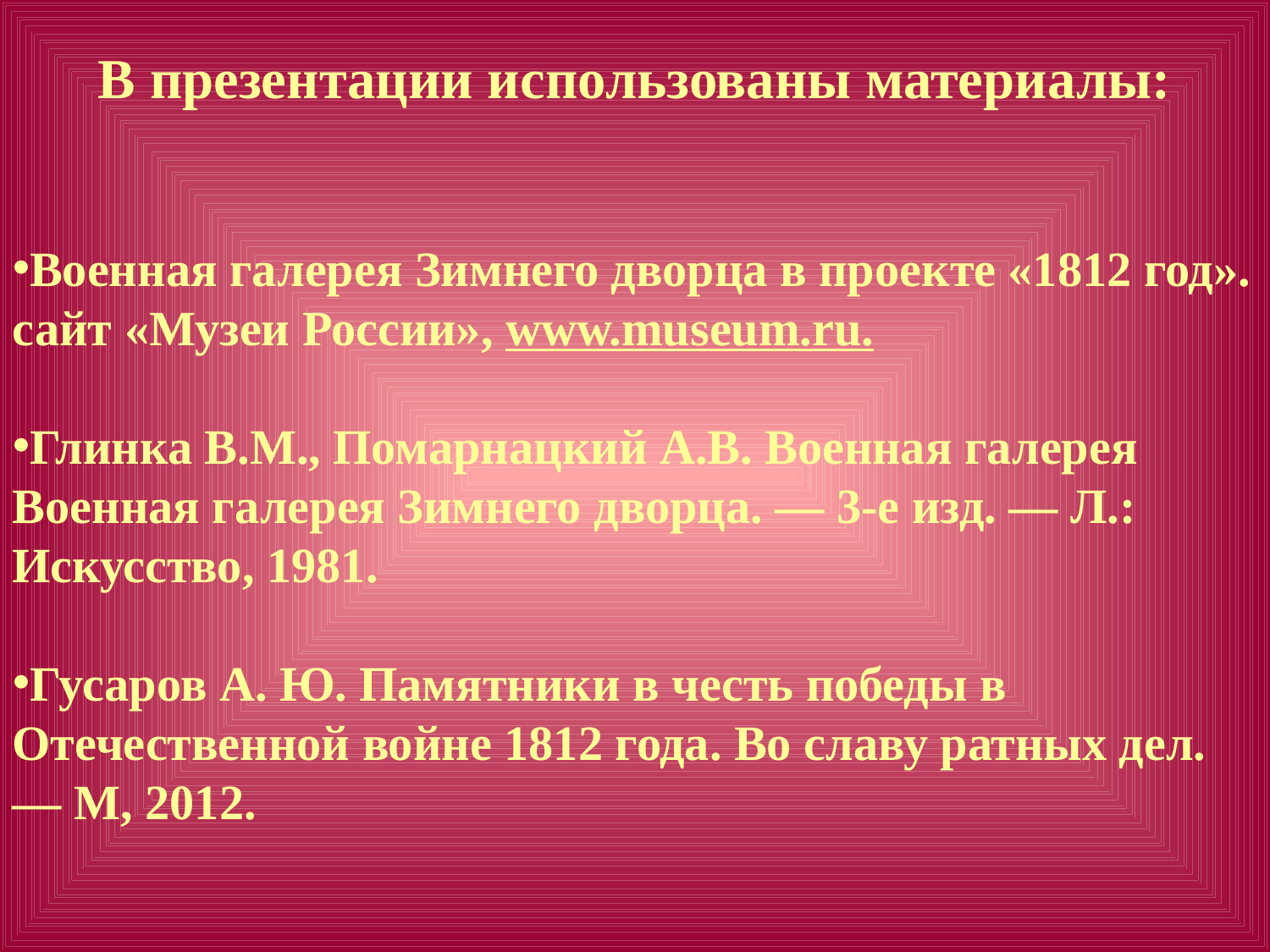

В презентации использованы материалы:

Военная галерея Зимнего дворца в проекте «1812 год». сайт «Музеи России», www.museum.ru.

Глинка В.М., Помарнацкий А.В. Военная галерея Военная галерея Зимнего дворца. — 3-е изд. — Л.: Искусство, 1981.

Гусаров А. Ю. Памятники в честь победы в Отечественной войне 1812 года. Во славу ратных дел. — М, 2012.